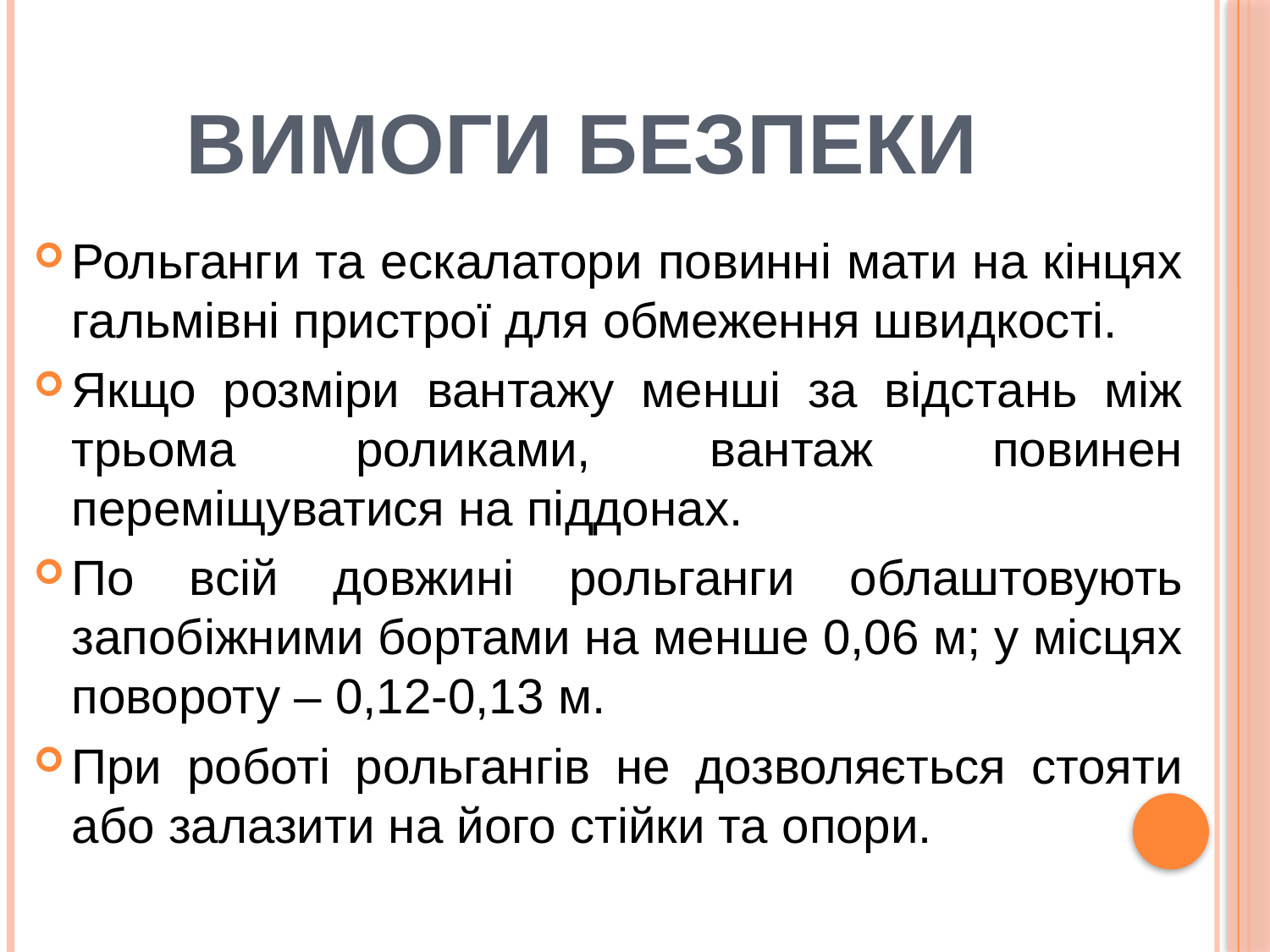

# Вимоги безпеки
Рольганги та ескалатори повинні мати на кінцях гальмівні пристрої для обмеження швидкості.
Якщо розміри вантажу менші за відстань між трьома роликами, вантаж повинен переміщуватися на піддонах.
По всій довжині рольганги облаштовують запобіжними бортами на менше 0,06 м; у місцях повороту – 0,12-0,13 м.
При роботі рольгангів не дозволяється стояти або залазити на його стійки та опори.